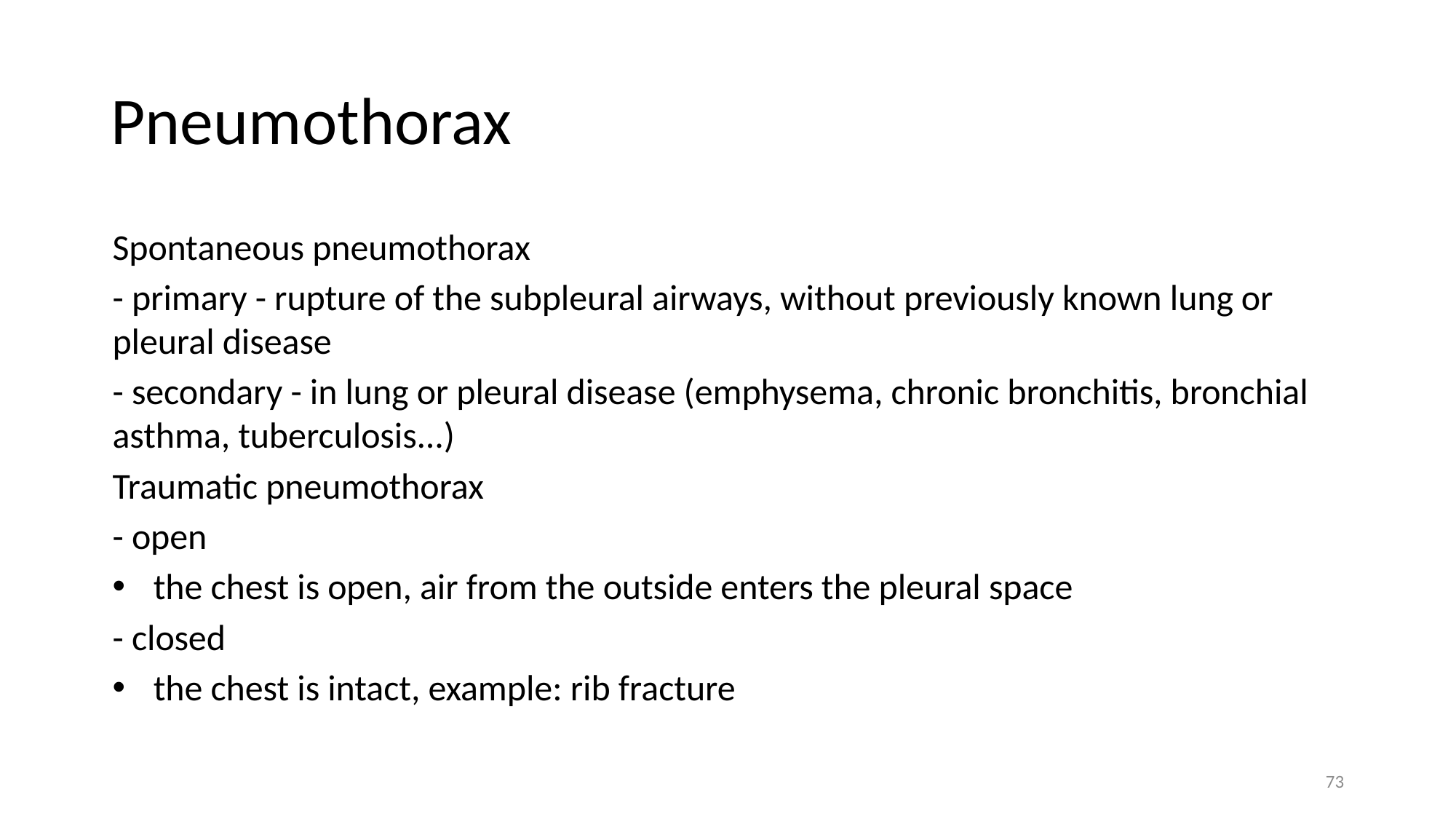

# Pneumothorax
Spontaneous pneumothorax
- primary - rupture of the subpleural airways, without previously known lung or pleural disease
- secondary - in lung or pleural disease (emphysema, chronic bronchitis, bronchial asthma, tuberculosis...)
Traumatic pneumothorax
- open
the chest is open, air from the outside enters the pleural space
- closed
the chest is intact, example: rib fracture
73